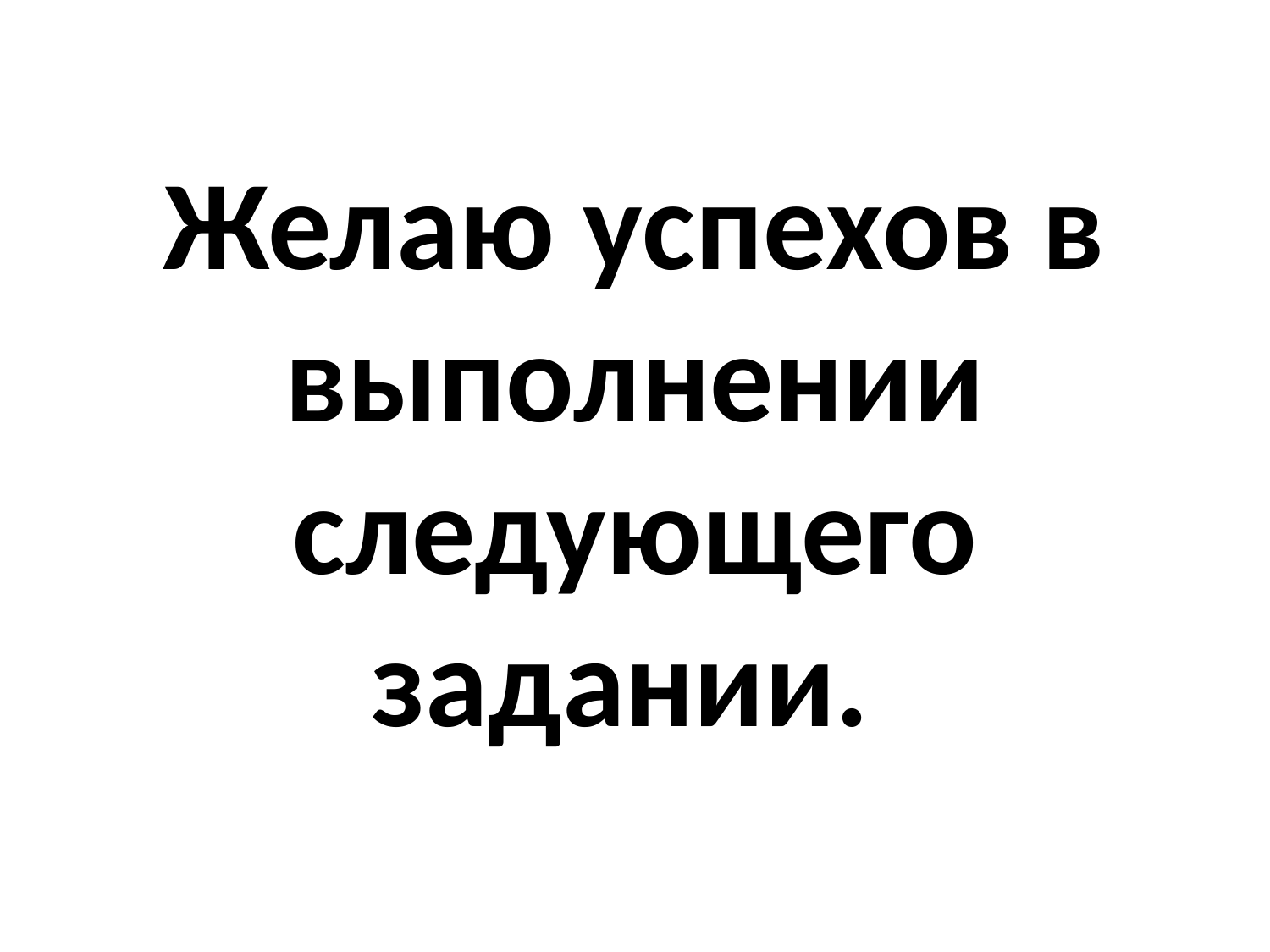

# Желаю успехов в выполнении следующего задании.